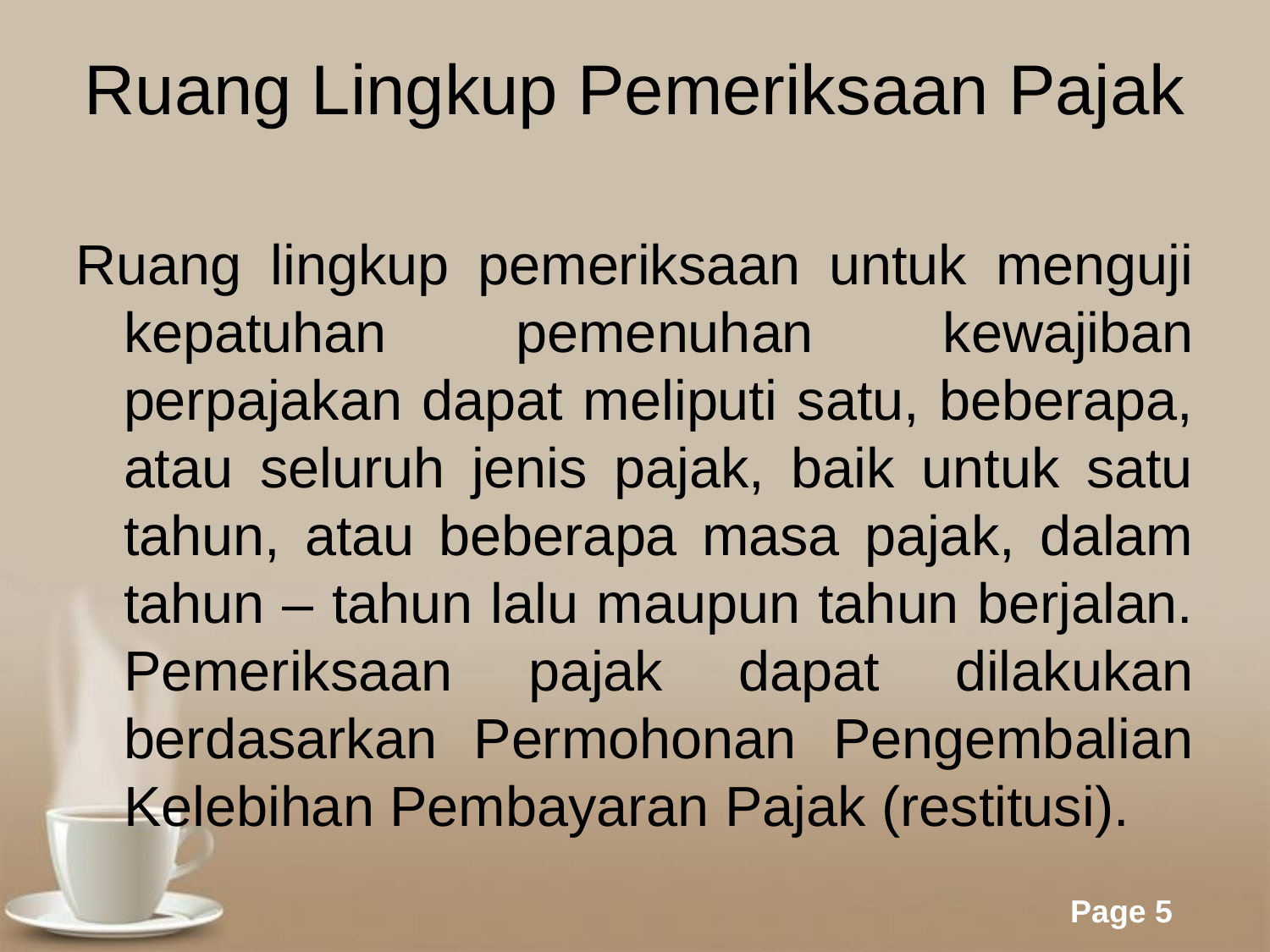

# Ruang Lingkup Pemeriksaan Pajak
Ruang lingkup pemeriksaan untuk menguji kepatuhan pemenuhan kewajiban perpajakan dapat meliputi satu, beberapa, atau seluruh jenis pajak, baik untuk satu tahun, atau beberapa masa pajak, dalam tahun – tahun lalu maupun tahun berjalan. Pemeriksaan pajak dapat dilakukan berdasarkan Permohonan Pengembalian Kelebihan Pembayaran Pajak (restitusi).